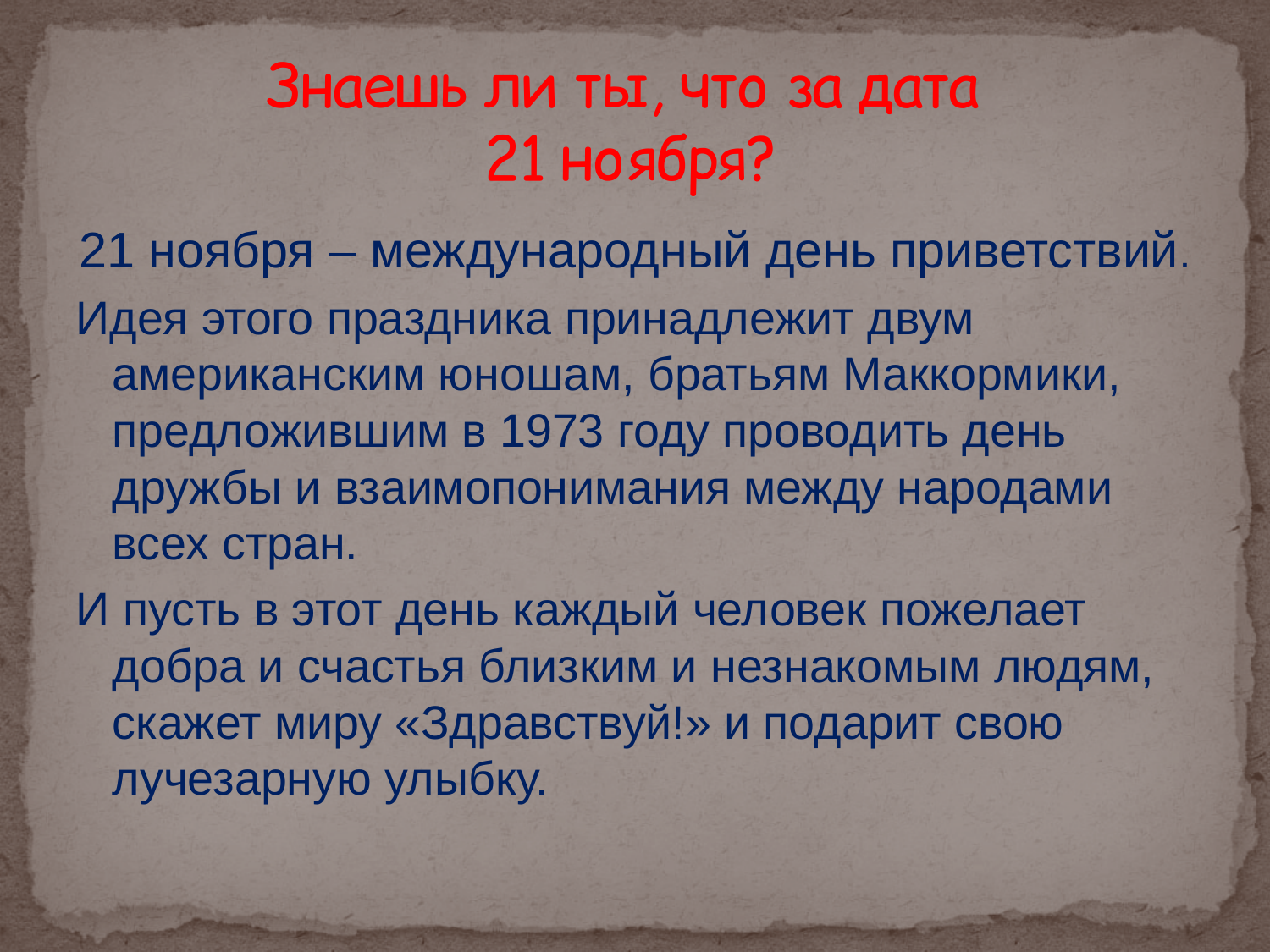

# Знаешь ли ты, что за дата 21 ноября?
21 ноября – международный день приветствий.
Идея этого праздника принадлежит двум американским юношам, братьям Маккормики, предложившим в 1973 году проводить день дружбы и взаимопонимания между народами всех стран.
И пусть в этот день каждый человек пожелает добра и счастья близким и незнакомым людям, скажет миру «Здравствуй!» и подарит свою лучезарную улыбку.